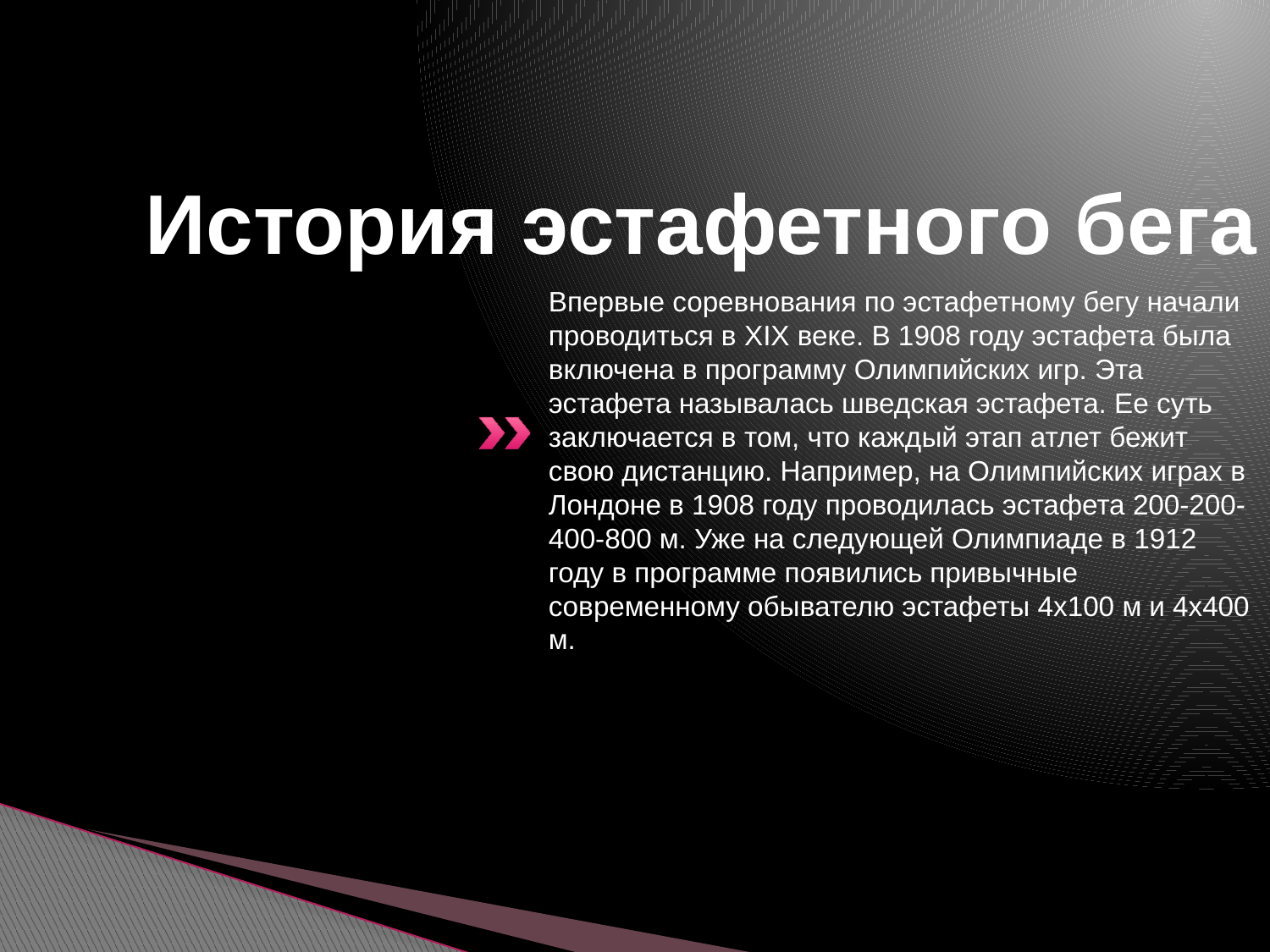

# История эстафетного бега
Впервые соревнования по эстафетному бегу начали проводиться в XIX веке. В 1908 году эстафета была включена в программу Олимпийских игр. Эта эстафета называлась шведская эстафета. Ее суть заключается в том, что каждый этап атлет бежит свою дистанцию. Например, на Олимпийских играх в Лондоне в 1908 году проводилась эстафета 200-200-400-800 м. Уже на следующей Олимпиаде в 1912 году в программе появились привычные современному обывателю эстафеты 4х100 м и 4х400 м.